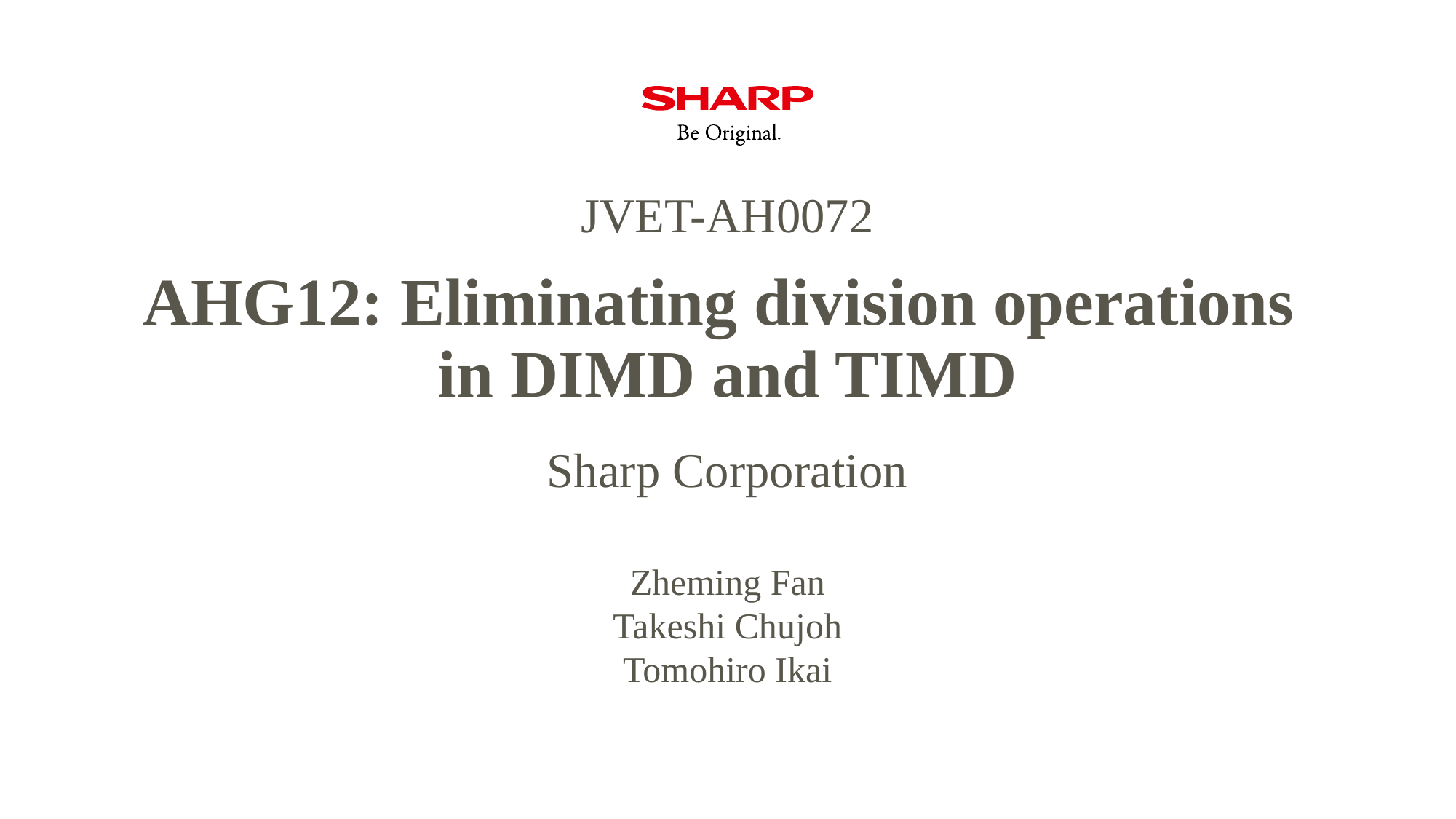

JVET-AH0072
# AHG12: Eliminating division operations in DIMD and TIMD
Sharp Corporation
Zheming Fan
Takeshi Chujoh
Tomohiro Ikai